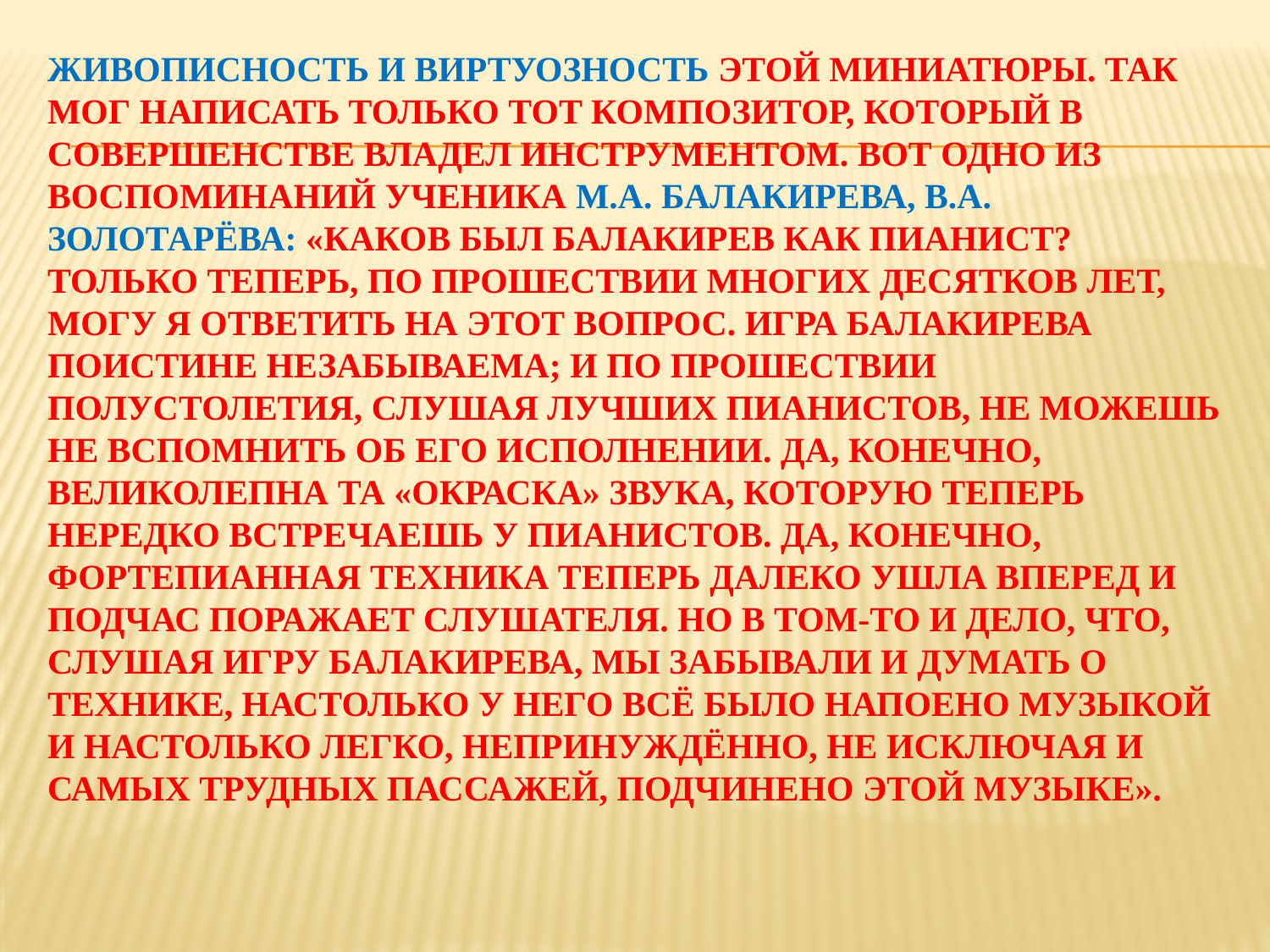

# живописность и виртуозность этой миниатюры. Так мог написать только тот композитор, который в совершенстве владел инструментом. Вот одно из воспоминаний ученика М.А. Балакирева, В.А. Золотарёва: «Каков был Балакирев как пианист? Только теперь, по прошествии многих десятков лет, могу я ответить на этот вопрос. Игра Балакирева поистине незабываема; и по прошествии полустолетия, слушая лучших пианистов, не можешь не вспомнить об его исполнении. Да, конечно, великолепна та «окраска» звука, которую теперь нередко встречаешь у пианистов. Да, конечно, фортепианная техника теперь далеко ушла вперед и подчас поражает слушателя. Но в том-то и дело, что, слушая игру Балакирева, мы забывали и думать о технике, настолько у него всё было напоено музыкой и настолько легко, непринуждённо, не исключая и самых трудных пассажей, подчинено этой музыке».